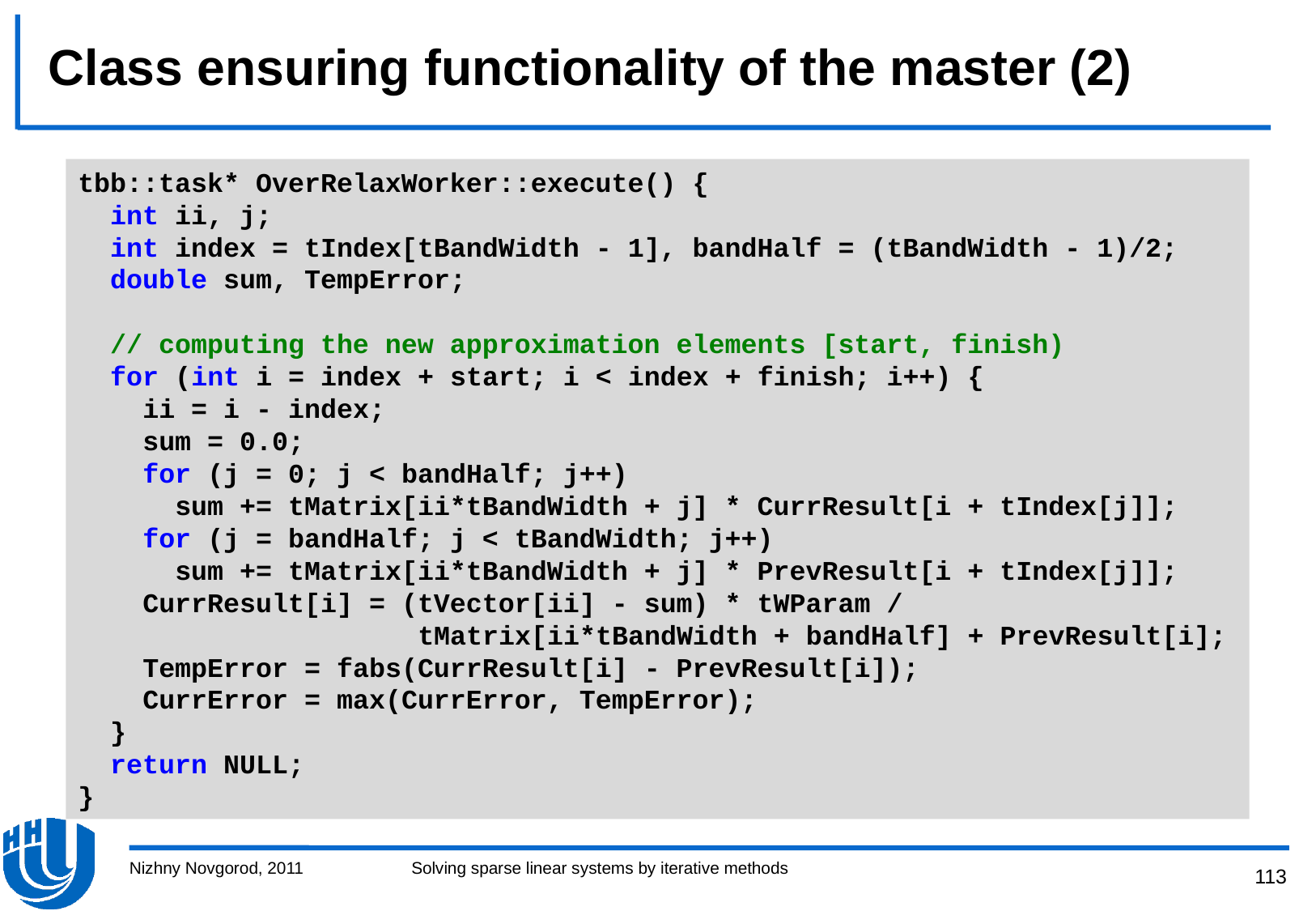

# Class ensuring functionality of the master (2)
tbb::task* OverRelaxWorker::execute() {
  int ii, j;
  int index = tIndex[tBandWidth - 1], bandHalf = (tBandWidth - 1)/2;
  double sum, TempError;

  // computing the new approximation elements [start, finish)
  for (int i = index + start; i < index + finish; i++) {
    ii = i - index;
    sum = 0.0;
    for (j = 0; j < bandHalf; j++)
      sum += tMatrix[ii*tBandWidth + j] * CurrResult[i + tIndex[j]];
    for (j = bandHalf; j < tBandWidth; j++)
      sum += tMatrix[ii*tBandWidth + j] * PrevResult[i + tIndex[j]];
    CurrResult[i] = (tVector[ii] - sum) * tWParam /
 		      tMatrix[ii*tBandWidth + bandHalf] + PrevResult[i];
    TempError = fabs(CurrResult[i] - PrevResult[i]);
    CurrError = max(CurrError, TempError);
  }
  return NULL;
}

Nizhny Novgorod, 2011
Solving sparse linear systems by iterative methods